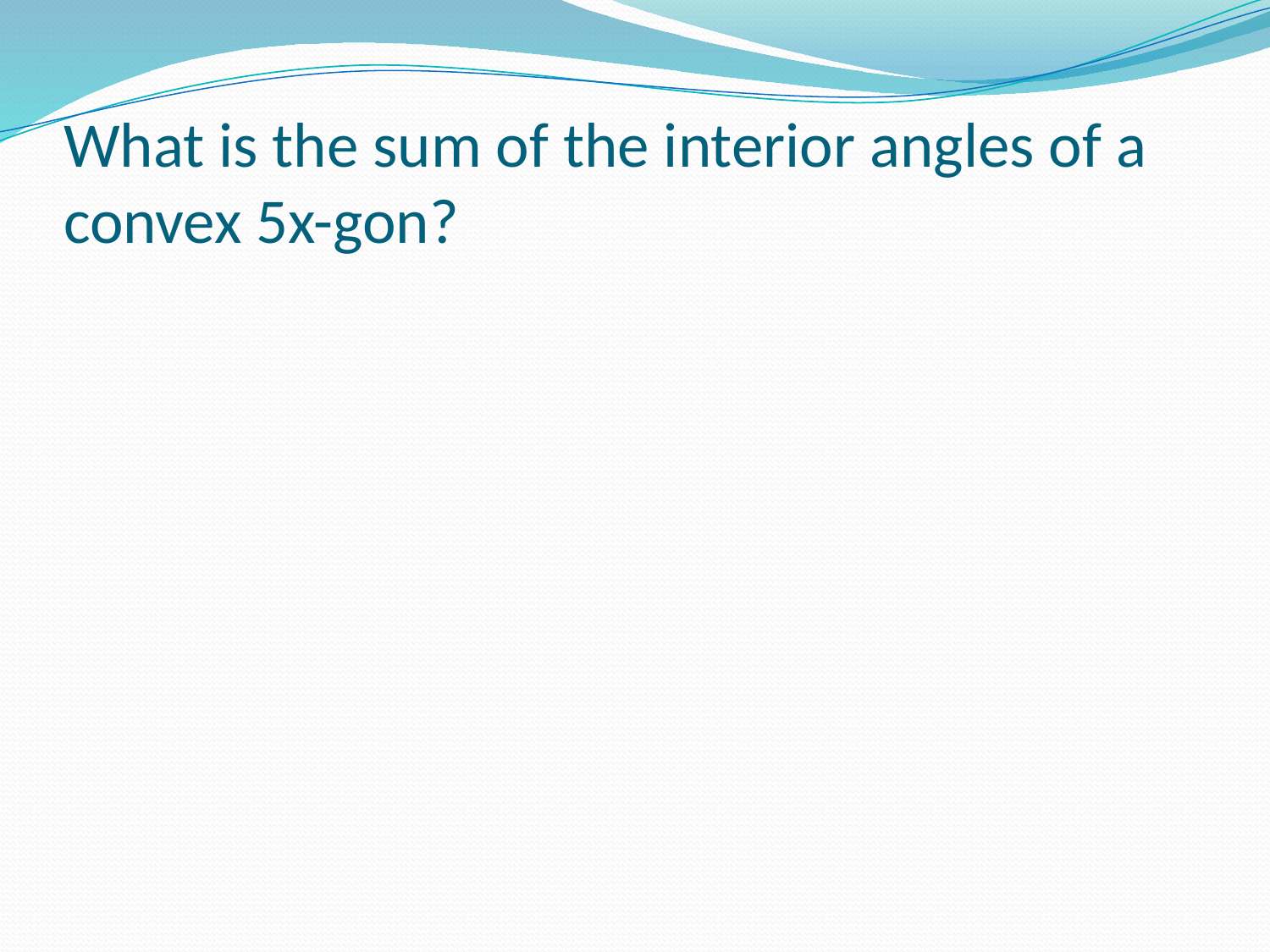

# What is the sum of the interior angles of a convex 5x-gon?